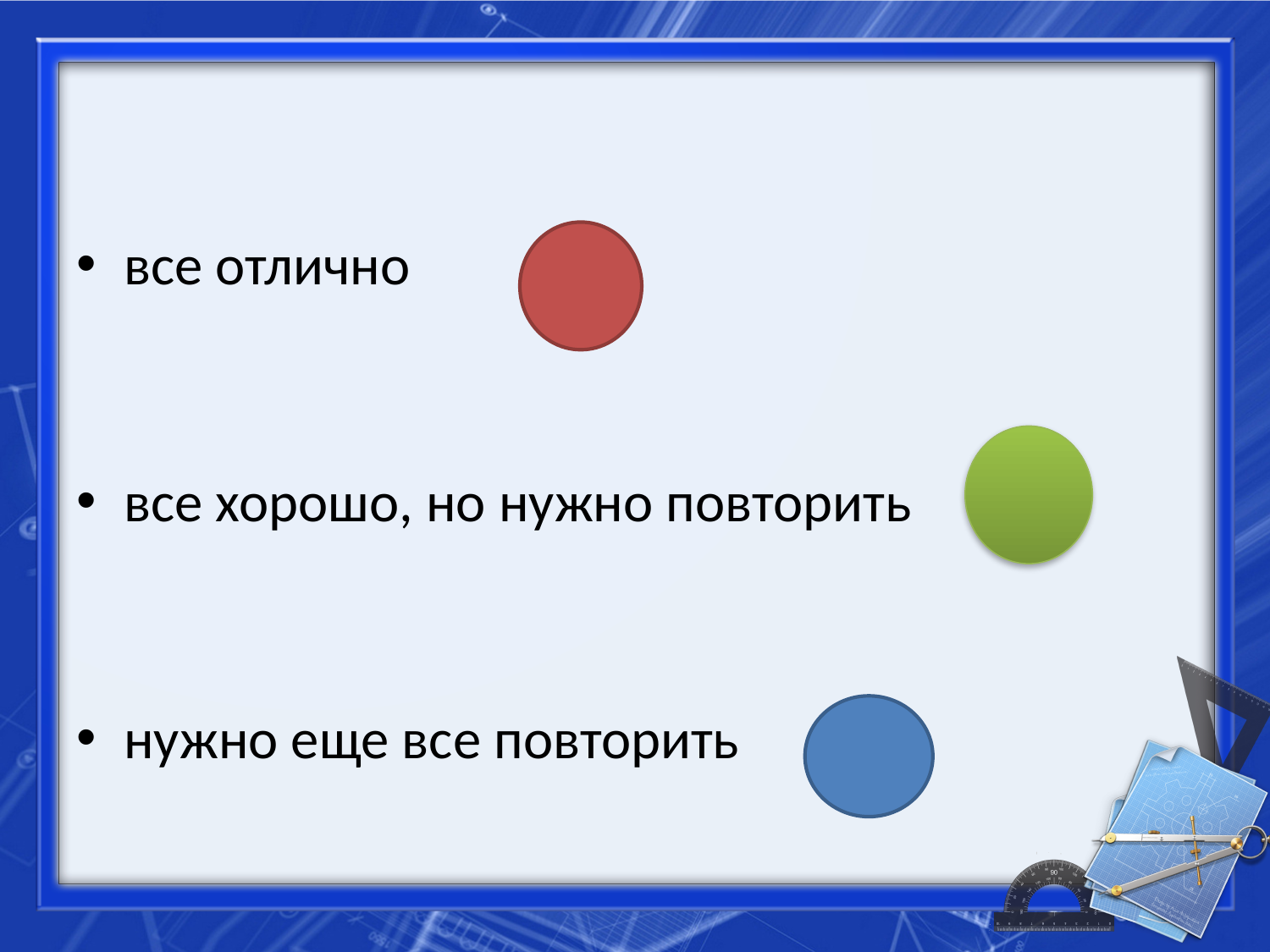

#
все отлично

все хорошо, но нужно повторить

нужно еще все повторить